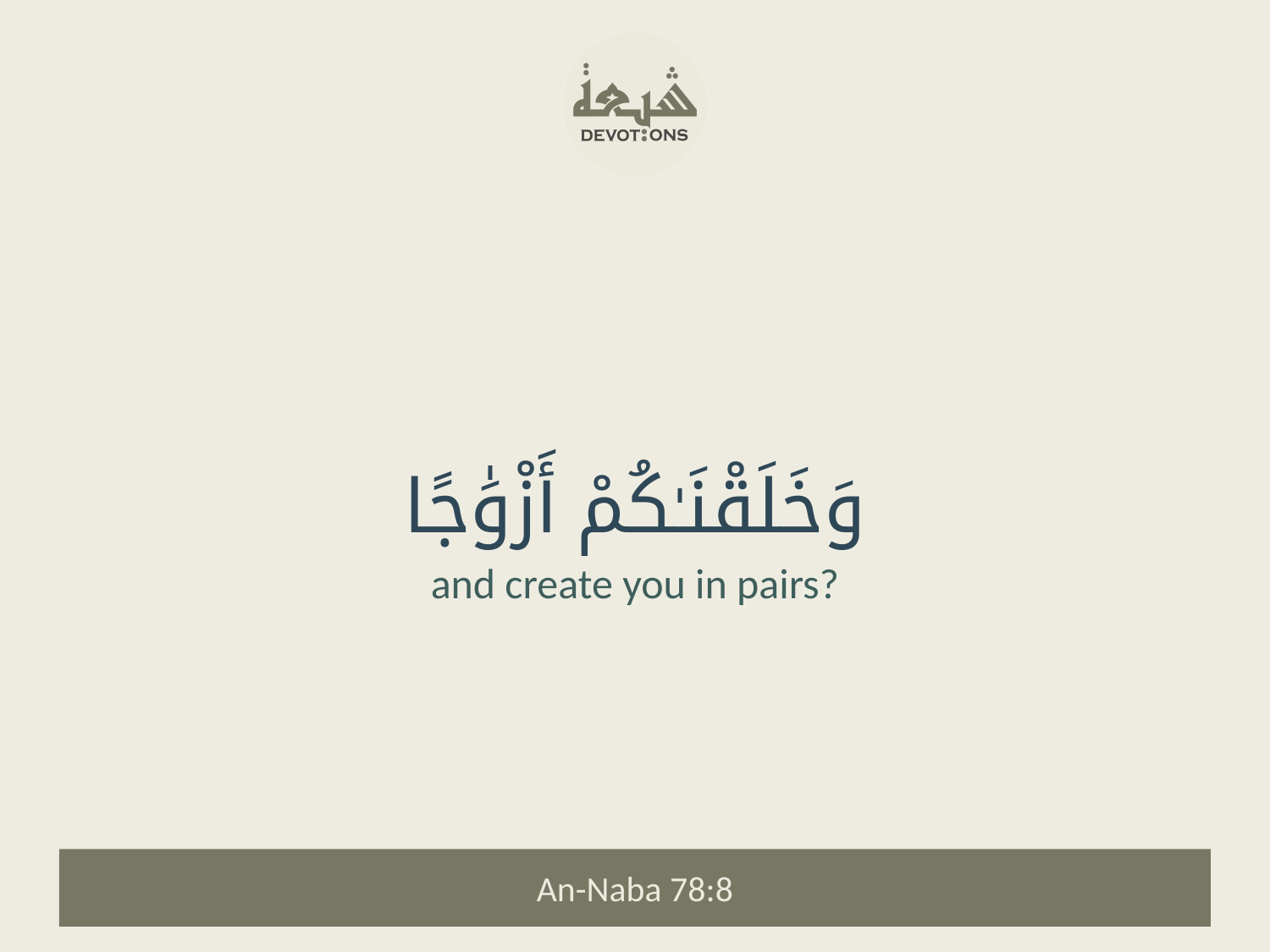

وَخَلَقْنَـٰكُمْ أَزْوَٰجًا
and create you in pairs?
An-Naba 78:8